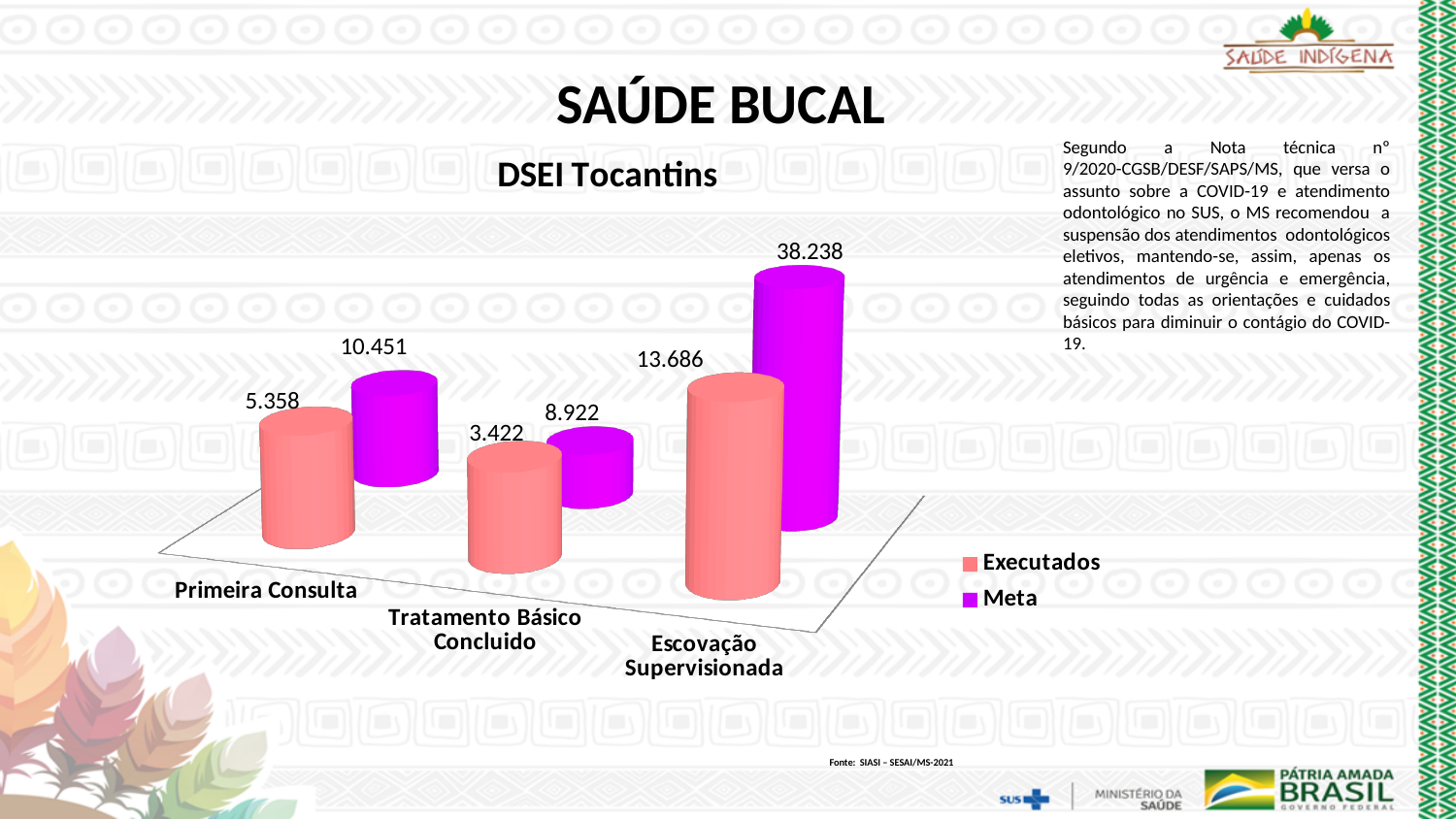

# SAÚDE BUCAL

[unsupported chart]

Segundo a Nota técnica nº 9/2020-CGSB/DESF/SAPS/MS, que versa o assunto sobre a COVID-19 e atendimento odontológico no SUS, o MS recomendou  a suspensão dos atendimentos  odontológicos eletivos, mantendo-se, assim, apenas os atendimentos de urgência e emergência, seguindo todas as orientações e cuidados básicos para diminuir o contágio do COVID-19.
Fonte:  SIASI – SESAI/MS-2021